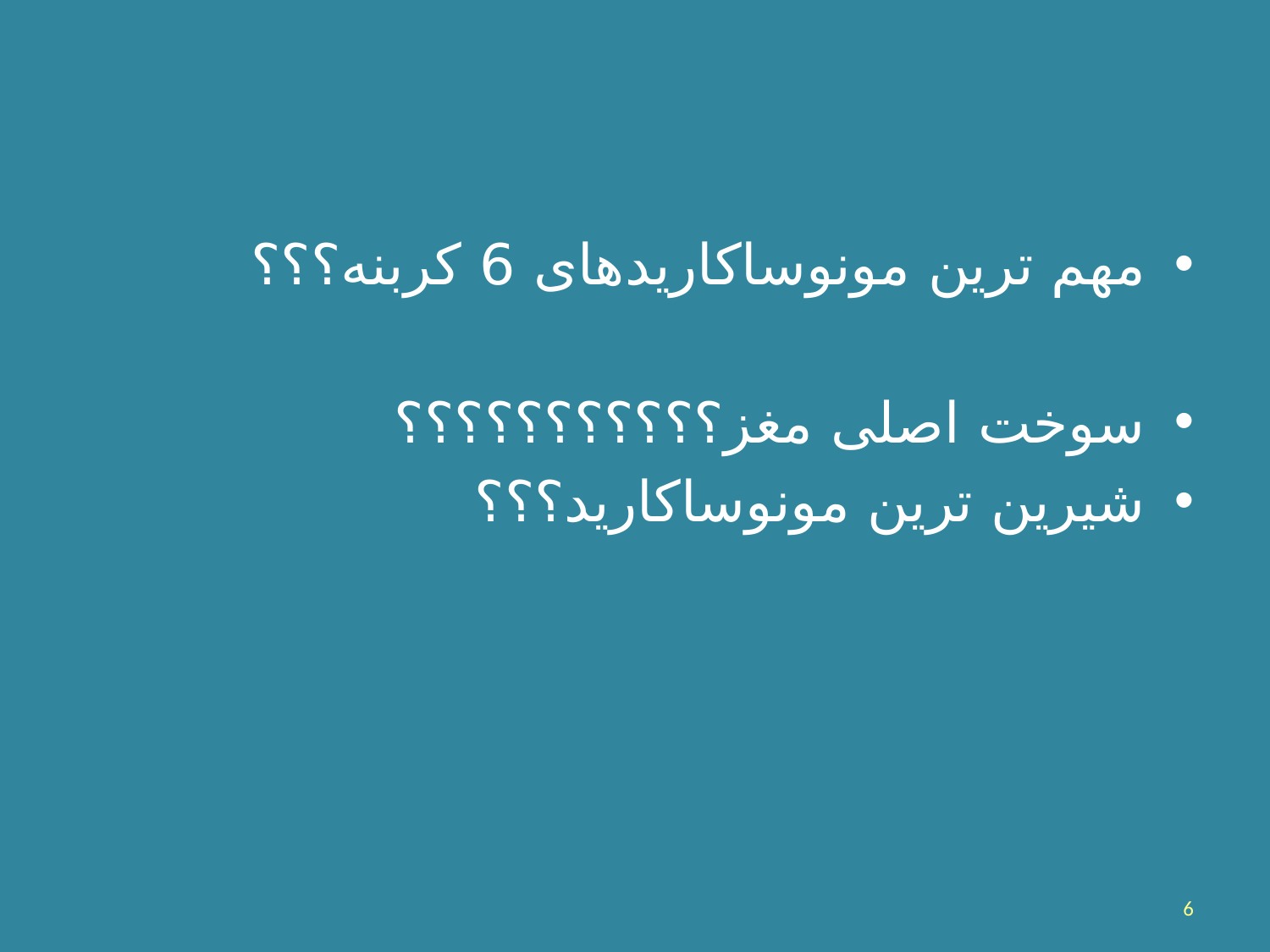

#
مهم ترین مونوساکاریدهای 6 کربنه؟؟؟

سوخت اصلی مغز؟؟؟؟؟؟؟؟؟؟؟
شیرین ترین مونوساکارید؟؟؟
6